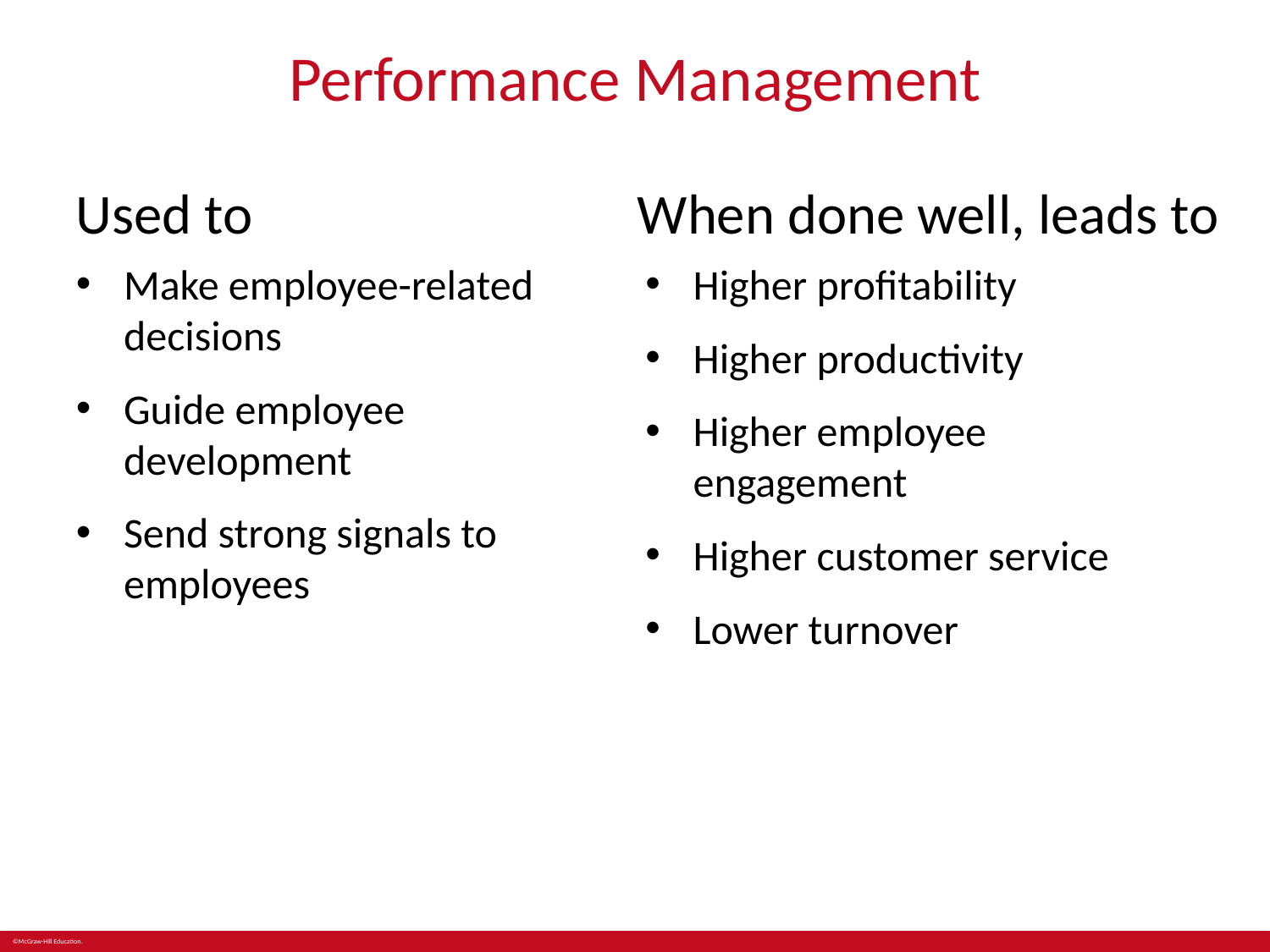

# Performance Management
Used to
When done well, leads to
Make employee-related decisions
Guide employee development
Send strong signals to employees

Higher profitability
Higher productivity
Higher employee engagement
Higher customer service
Lower turnover